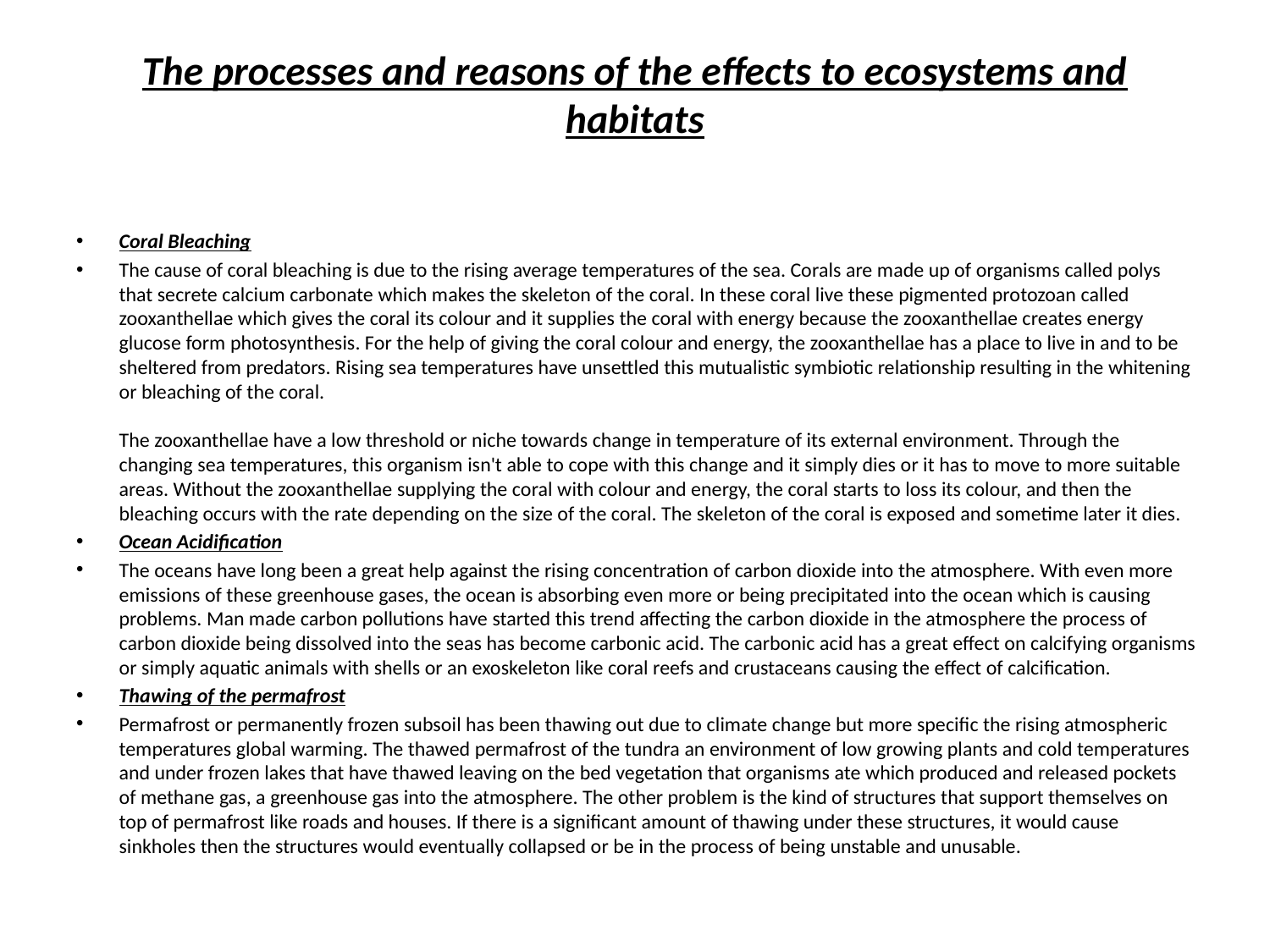

# The processes and reasons of the effects to ecosystems and habitats
Coral Bleaching
The cause of coral bleaching is due to the rising average temperatures of the sea. Corals are made up of organisms called polys that secrete calcium carbonate which makes the skeleton of the coral. In these coral live these pigmented protozoan called zooxanthellae which gives the coral its colour and it supplies the coral with energy because the zooxanthellae creates energy glucose form photosynthesis. For the help of giving the coral colour and energy, the zooxanthellae has a place to live in and to be sheltered from predators. Rising sea temperatures have unsettled this mutualistic symbiotic relationship resulting in the whitening or bleaching of the coral.
The zooxanthellae have a low threshold or niche towards change in temperature of its external environment. Through the changing sea temperatures, this organism isn't able to cope with this change and it simply dies or it has to move to more suitable areas. Without the zooxanthellae supplying the coral with colour and energy, the coral starts to loss its colour, and then the bleaching occurs with the rate depending on the size of the coral. The skeleton of the coral is exposed and sometime later it dies.
Ocean Acidification
The oceans have long been a great help against the rising concentration of carbon dioxide into the atmosphere. With even more emissions of these greenhouse gases, the ocean is absorbing even more or being precipitated into the ocean which is causing problems. Man made carbon pollutions have started this trend affecting the carbon dioxide in the atmosphere the process of carbon dioxide being dissolved into the seas has become carbonic acid. The carbonic acid has a great effect on calcifying organisms or simply aquatic animals with shells or an exoskeleton like coral reefs and crustaceans causing the effect of calcification.
Thawing of the permafrost
Permafrost or permanently frozen subsoil has been thawing out due to climate change but more specific the rising atmospheric temperatures global warming. The thawed permafrost of the tundra an environment of low growing plants and cold temperatures and under frozen lakes that have thawed leaving on the bed vegetation that organisms ate which produced and released pockets of methane gas, a greenhouse gas into the atmosphere. The other problem is the kind of structures that support themselves on top of permafrost like roads and houses. If there is a significant amount of thawing under these structures, it would cause sinkholes then the structures would eventually collapsed or be in the process of being unstable and unusable.